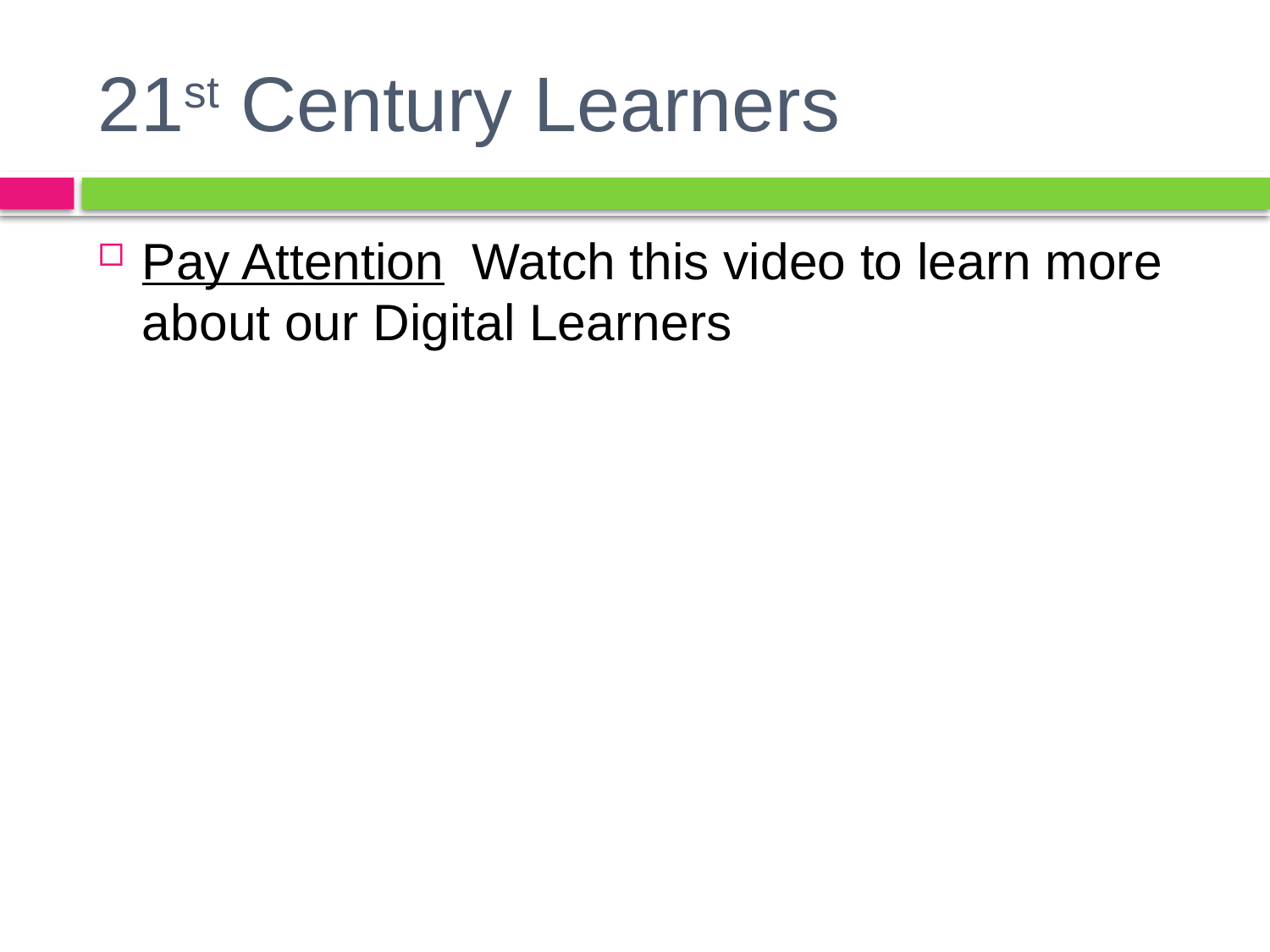

# 21st Century Learners
Pay Attention  Watch this video to learn more about our Digital Learners